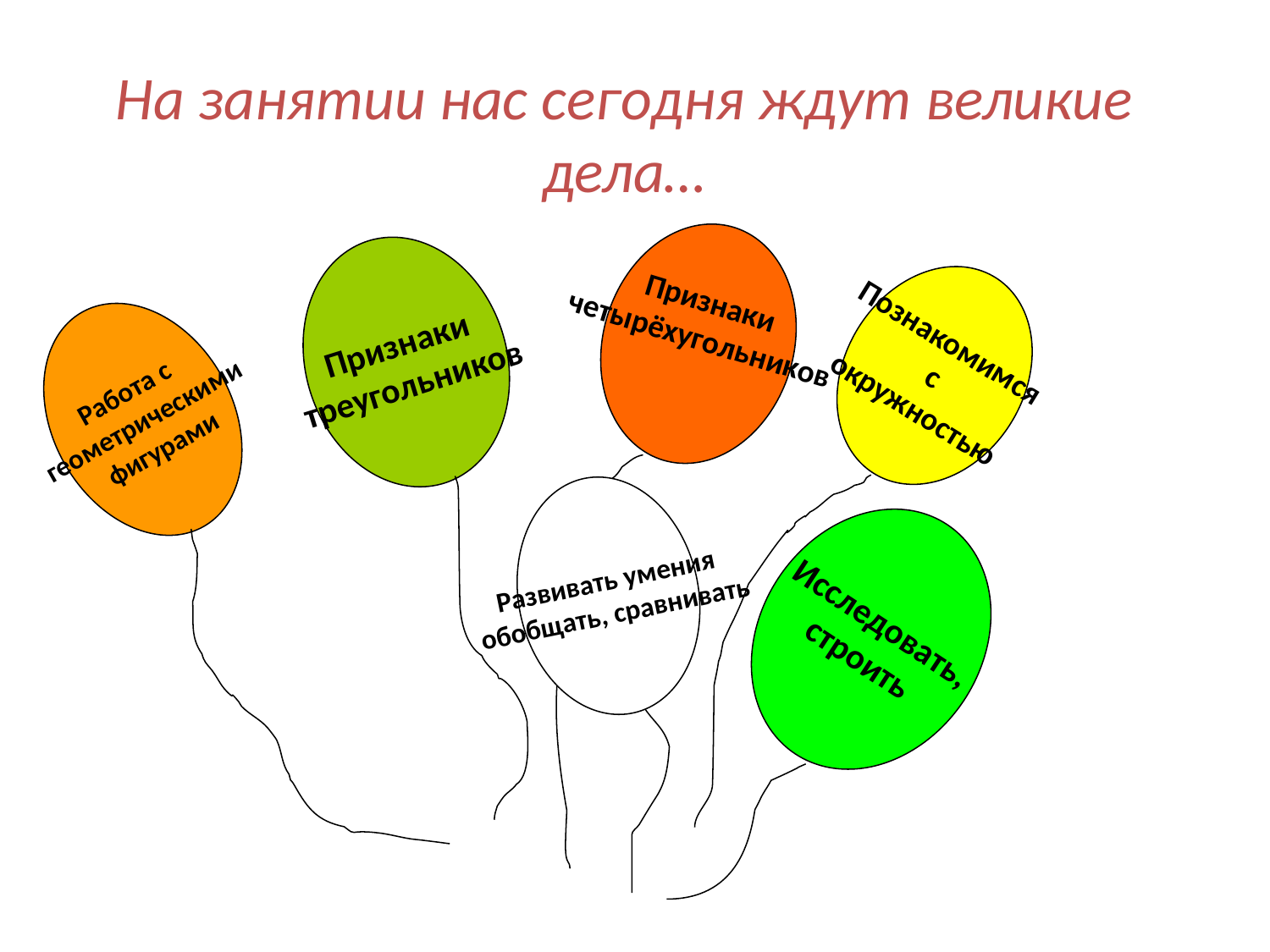

# На занятии нас сегодня ждут великие дела…
Признаки
четырёхугольников

Признаки
треугольников
Познакомимся
с
окружностью
Работа с
геометрическими
 фигурами

Развивать умения
 обобщать, сравнивать
 Исследовать,
строить